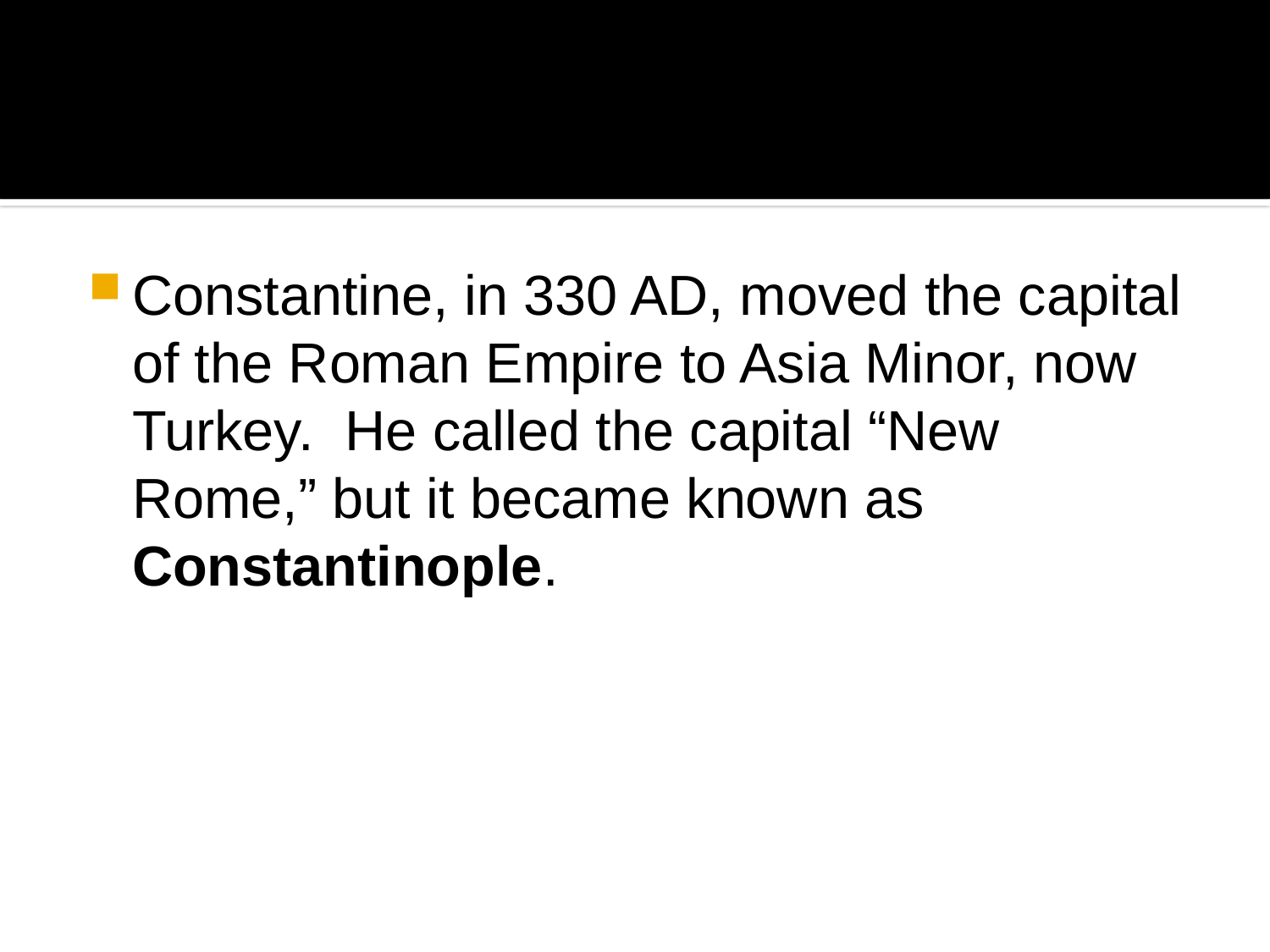

#
Constantine, in 330 AD, moved the capital of the Roman Empire to Asia Minor, now Turkey.  He called the capital “New Rome,” but it became known as Constantinople.